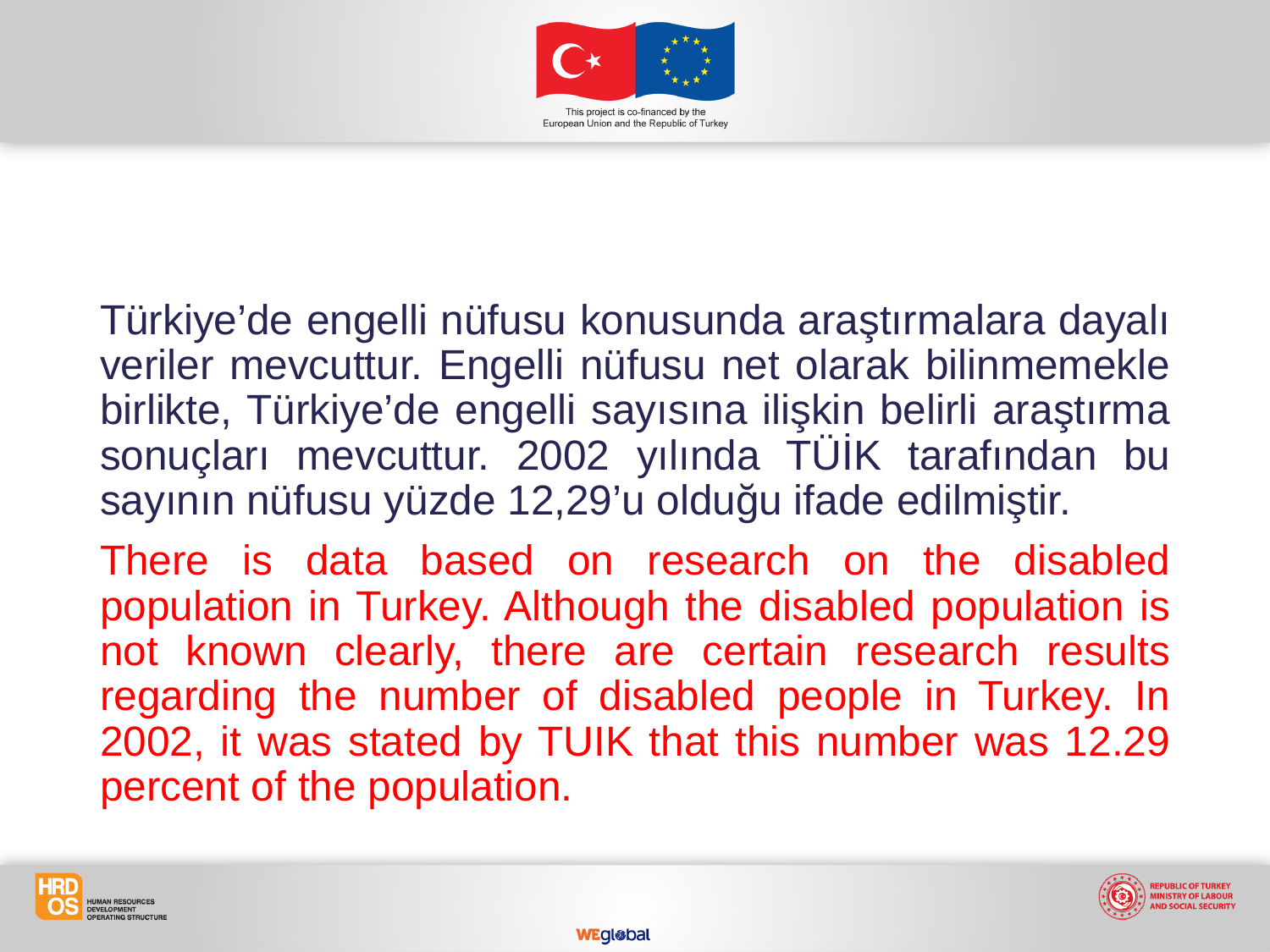

Türkiye’de engelli nüfusu konusunda araştırmalara dayalı veriler mevcuttur. Engelli nüfusu net olarak bilinmemekle birlikte, Türkiye’de engelli sayısına ilişkin belirli araştırma sonuçları mevcuttur. 2002 yılında TÜİK tarafından bu sayının nüfusu yüzde 12,29’u olduğu ifade edilmiştir.
There is data based on research on the disabled population in Turkey. Although the disabled population is not known clearly, there are certain research results regarding the number of disabled people in Turkey. In 2002, it was stated by TUIK that this number was 12.29 percent of the population.